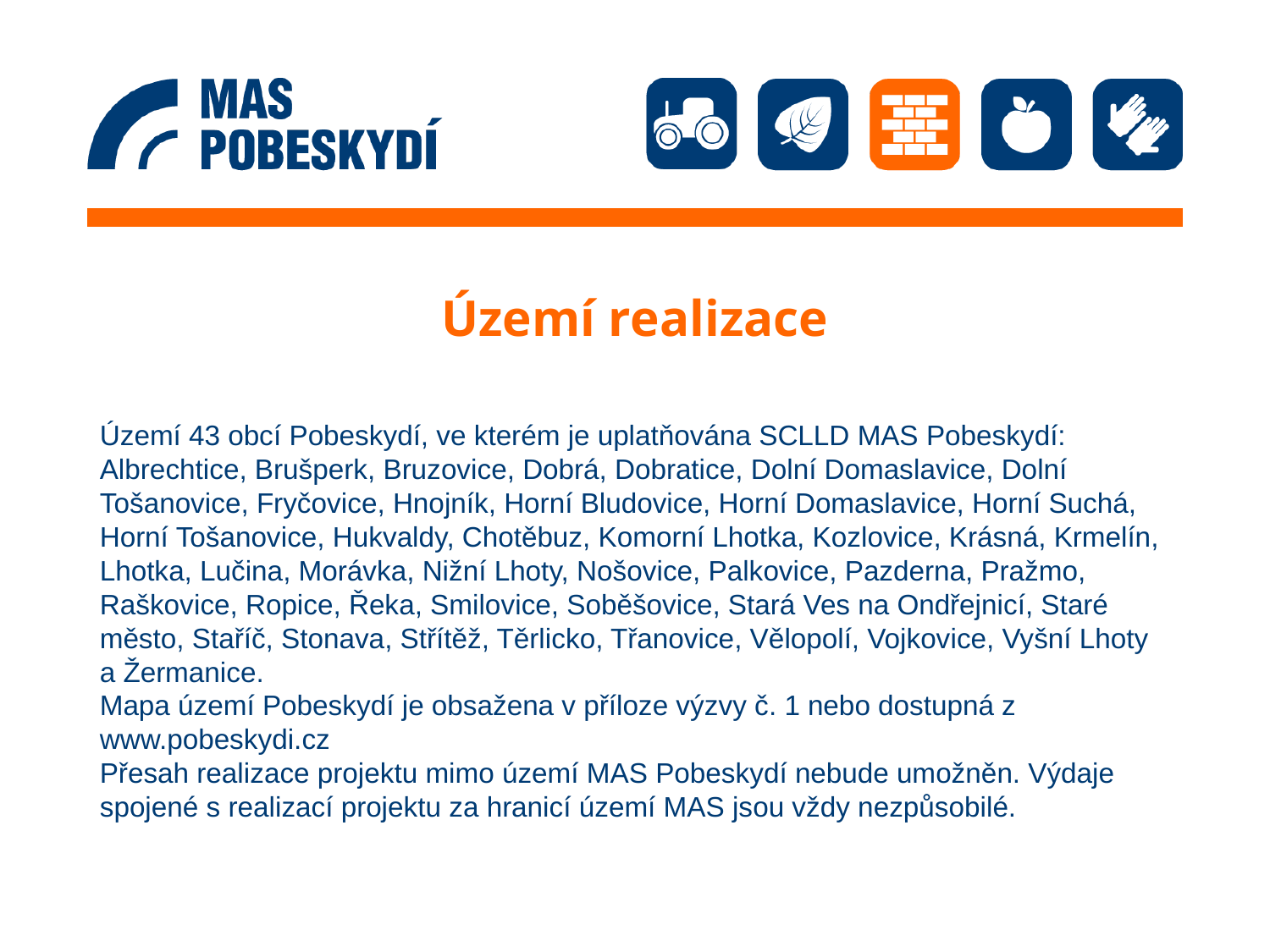

# Území realizace
Území 43 obcí Pobeskydí, ve kterém je uplatňována SCLLD MAS Pobeskydí: Albrechtice, Brušperk, Bruzovice, Dobrá, Dobratice, Dolní Domaslavice, Dolní Tošanovice, Fryčovice, Hnojník, Horní Bludovice, Horní Domaslavice, Horní Suchá, Horní Tošanovice, Hukvaldy, Chotěbuz, Komorní Lhotka, Kozlovice, Krásná, Krmelín, Lhotka, Lučina, Morávka, Nižní Lhoty, Nošovice, Palkovice, Pazderna, Pražmo, Raškovice, Ropice, Řeka, Smilovice, Soběšovice, Stará Ves na Ondřejnicí, Staré město, Staříč, Stonava, Střítěž, Těrlicko, Třanovice, Vělopolí, Vojkovice, Vyšní Lhoty a Žermanice.
Mapa území Pobeskydí je obsažena v příloze výzvy č. 1 nebo dostupná z www.pobeskydi.cz
Přesah realizace projektu mimo území MAS Pobeskydí nebude umožněn. Výdaje spojené s realizací projektu za hranicí území MAS jsou vždy nezpůsobilé.